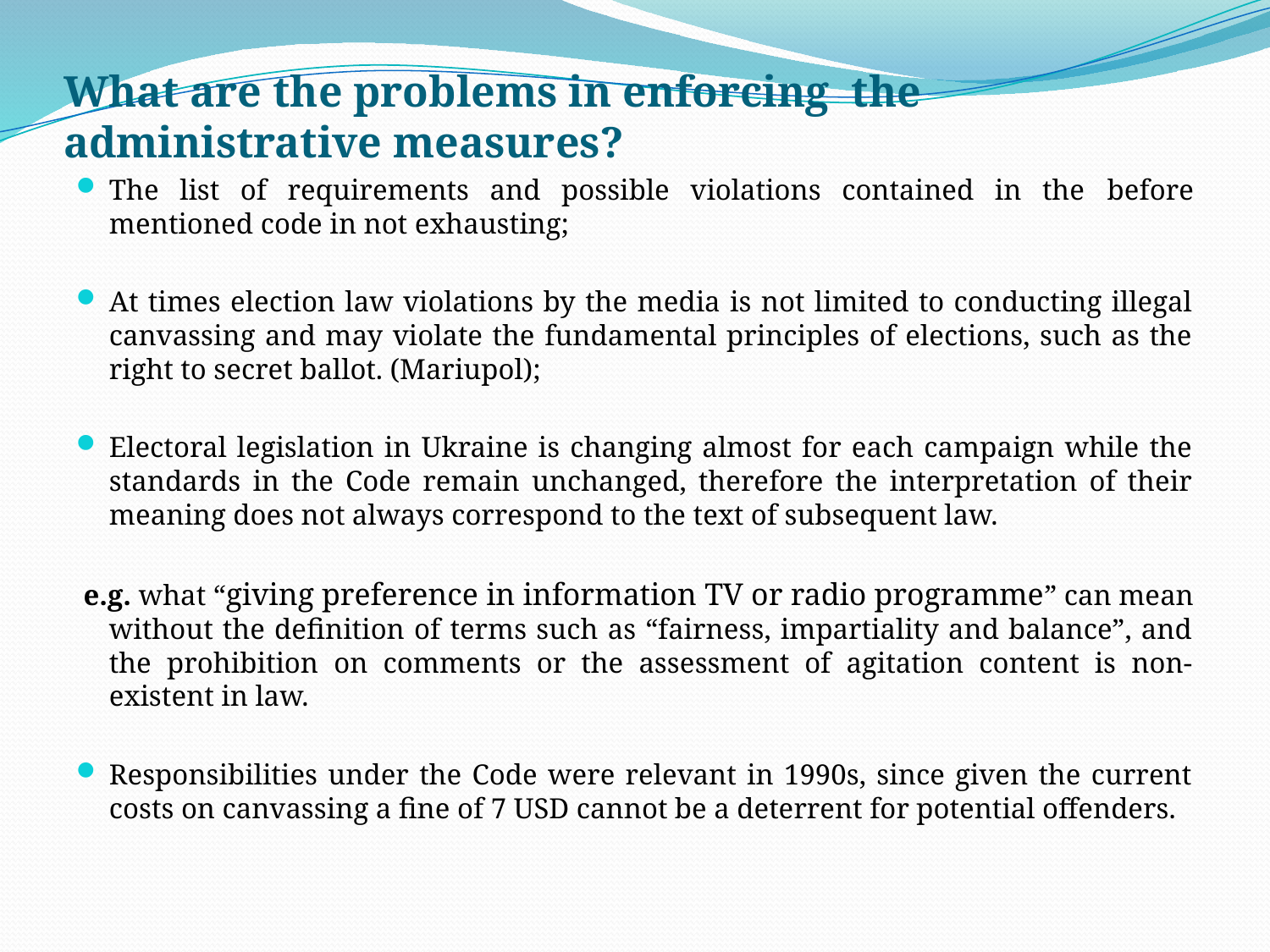

# What are the problems in enforcing  the administrative measures?
The list of requirements and possible violations contained in the before mentioned code in not exhausting;

At times election law violations by the media is not limited to conducting illegal canvassing and may violate the fundamental principles of elections, such as the right to secret ballot. (Mariupol);

Electoral legislation in Ukraine is changing almost for each campaign while the standards in the Code remain unchanged, therefore the interpretation of their meaning does not always correspond to the text of subsequent law.

 e.g. what “giving preference in information TV or radio programme” can mean without the definition of terms such as “fairness, impartiality and balance”, and the prohibition on comments or the assessment of agitation content is non-existent in law.

Responsibilities under the Code were relevant in 1990s, since given the current costs on canvassing a fine of 7 USD cannot be a deterrent for potential offenders.